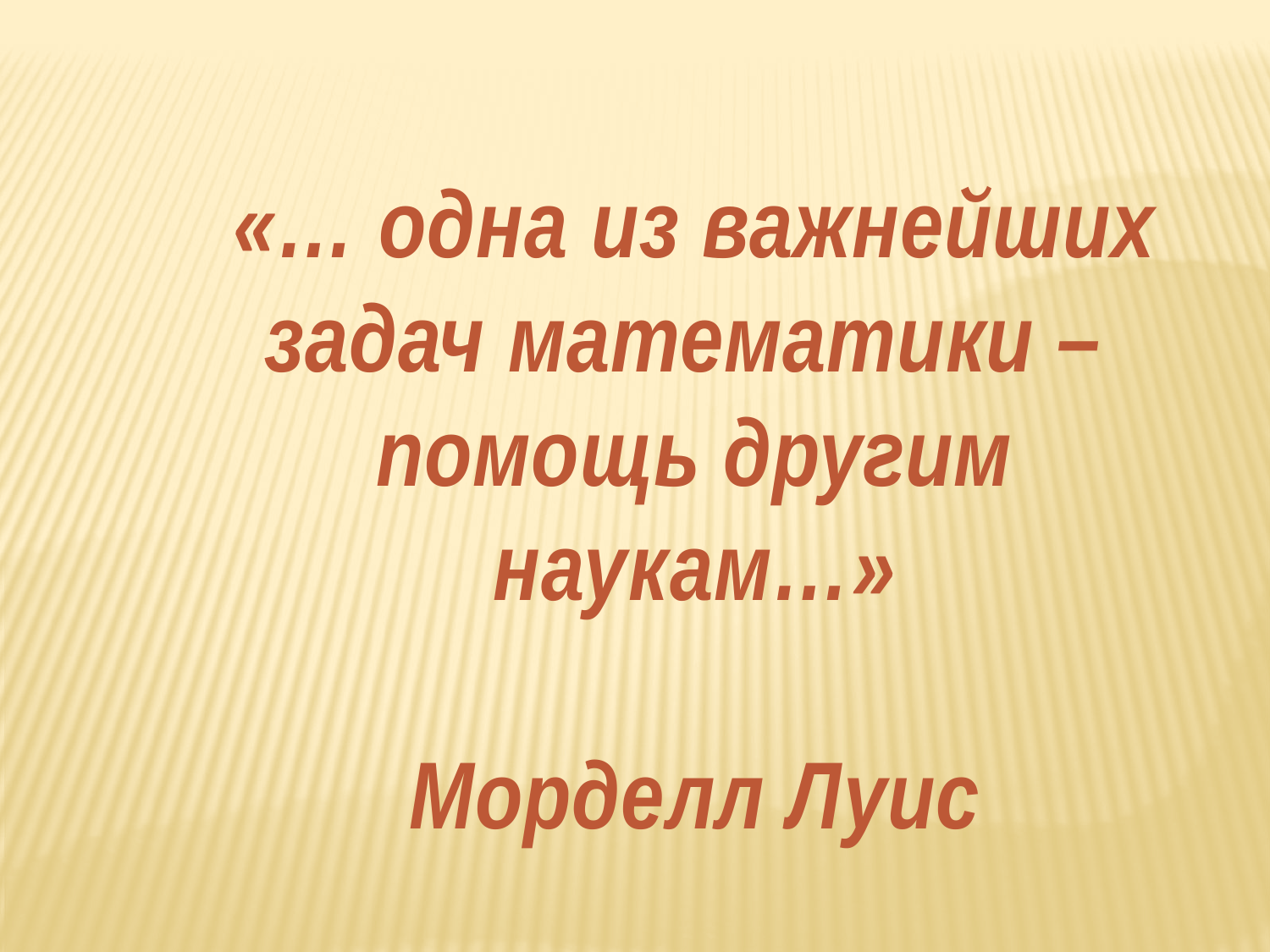

«… одна из важнейших задач математики –
помощь другим наукам…»
                                     Морделл Луис